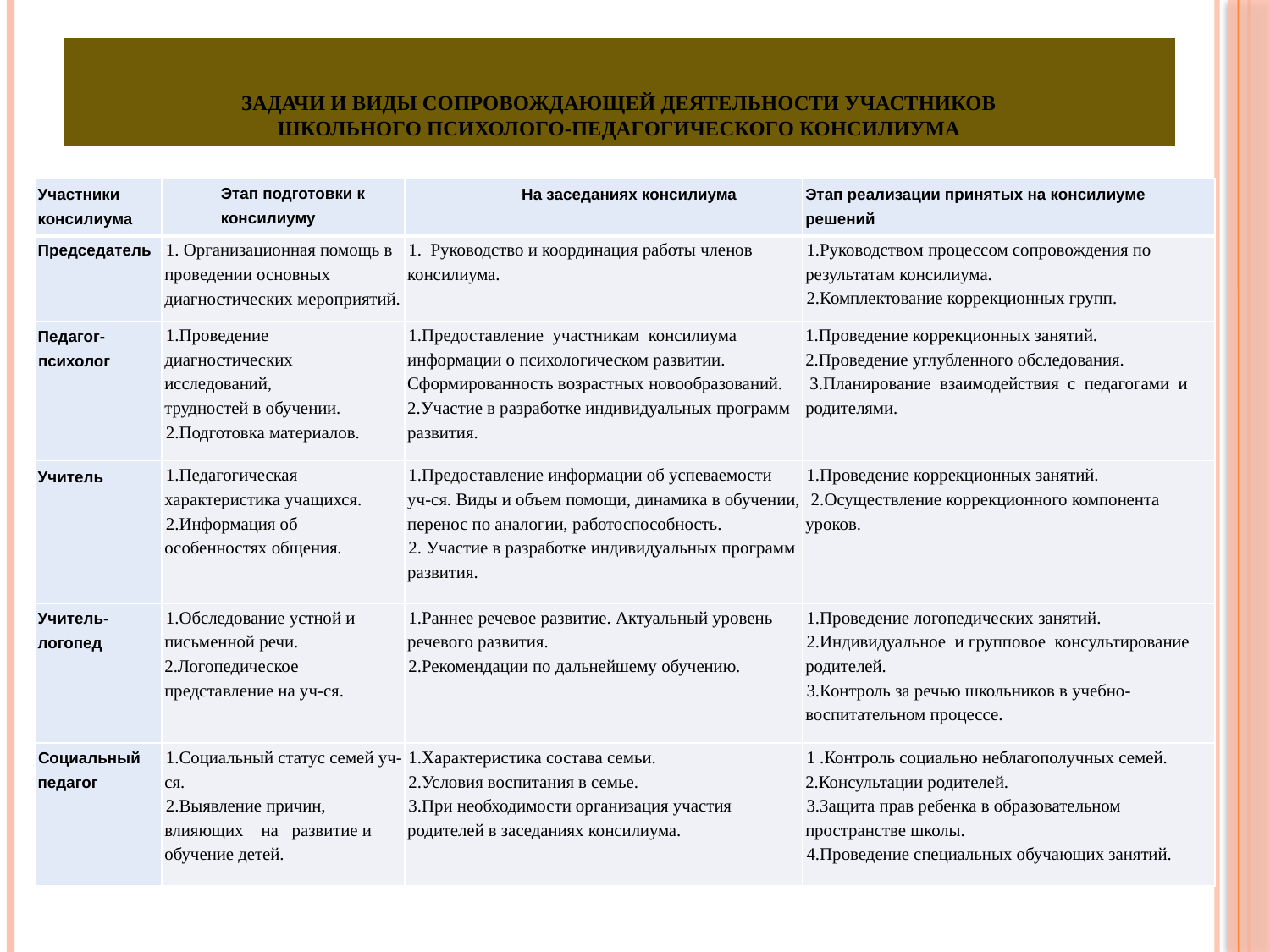

# Задачи и виды сопровождающей деятельности участников школьного психолого-педагогического консилиума
| Участники консилиума | Этап подготовки к консилиуму | На заседаниях консилиума | Этап реализации принятых на консилиуме решений |
| --- | --- | --- | --- |
| Председатель | 1. Организационная помощь в проведении основных диагностических мероприятий. | 1. Руководство и координация работы членов консилиума. | 1.Руководством процессом сопровождения по результатам консилиума. 2.Комплектование коррекционных групп. |
| Педагог-психолог | 1.Проведение диагностических исследований, трудностей в обучении. 2.Подготовка материалов. | 1.Предоставление участникам консилиума информации о психологическом развитии. Сформированность возрастных новообразований. 2.Участие в разработке индивидуальных программ развития. | 1.Проведение коррекционных занятий. 2.Проведение углубленного обследования. 3.Планирование взаимодействия с педагогами и родителями. |
| Учитель | 1.Педагогическая характеристика учащихся. 2.Информация об особенностях общения. | 1.Предоставление информации об успеваемости уч-ся. Виды и объем помощи, динамика в обучении, перенос по аналогии, работоспособность. 2. Участие в разработке индивидуальных программ развития. | 1.Проведение коррекционных занятий. 2.Осуществление коррекционного компонента уроков. |
| Учитель-логопед | 1.Обследование устной и письменной речи. 2.Логопедическое представление на уч-ся. | 1.Раннее речевое развитие. Актуальный уровень речевого развития. 2.Рекомендации по дальнейшему обучению. | 1.Проведение логопедических занятий. 2.Индивидуальное и групповое консультирование родителей. 3.Контроль за речью школьников в учебно-воспитательном процессе. |
| Социальный педагог | 1.Социальный статус семей уч-ся. 2.Выявление причин, влияющих на развитие и обучение детей. | 1.Характеристика состава семьи. 2.Условия воспитания в семье. 3.При необходимости организация участия родителей в заседаниях консилиума. | 1 .Контроль социально неблагополучных семей. 2.Консультации родителей. 3.Защита прав ребенка в образовательном пространстве школы. 4.Проведение специальных обучающих занятий. |